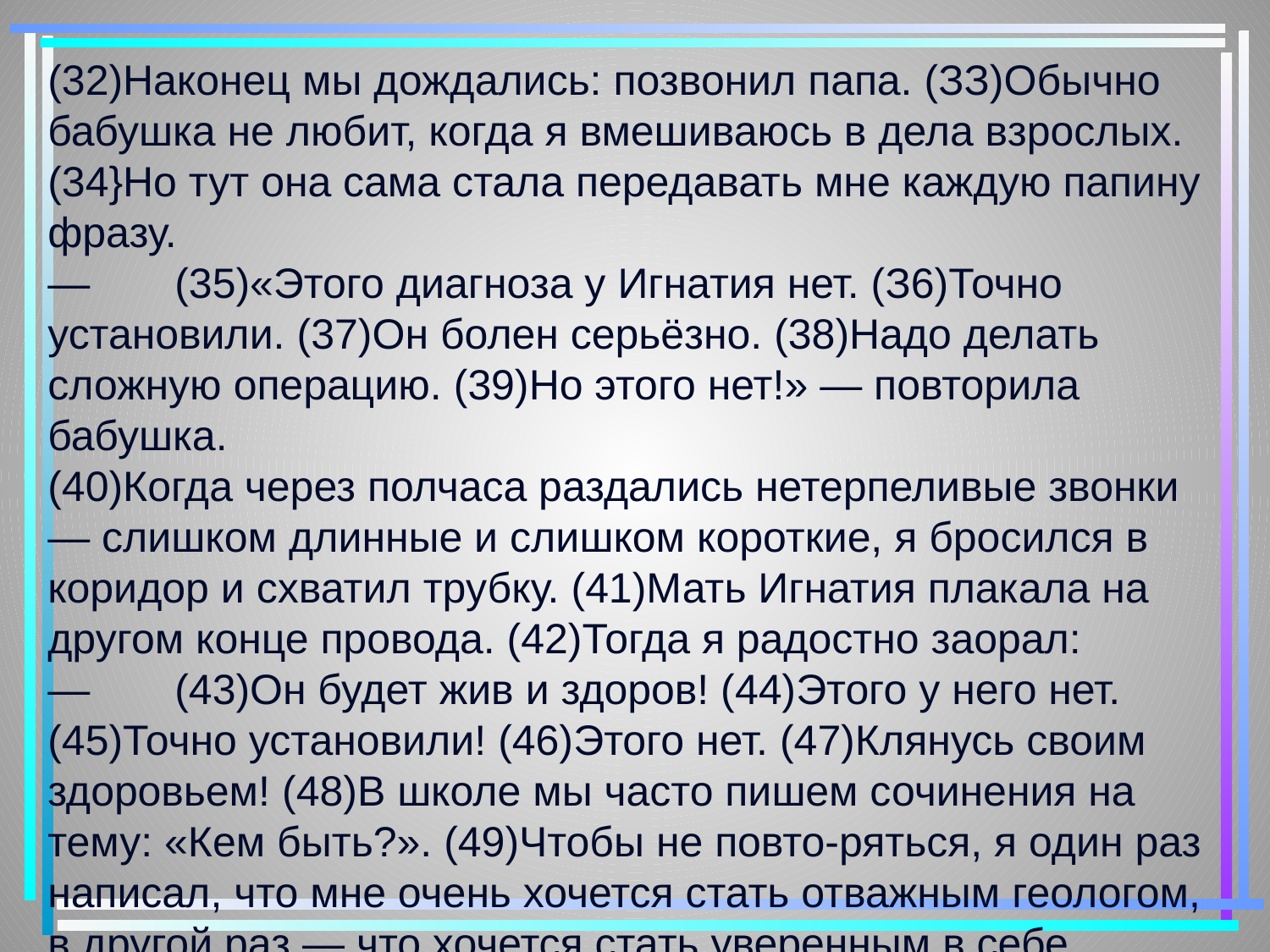

(32)Наконец мы дождались: позвонил папа. (ЗЗ)Обычно бабушка не любит, когда я вмешиваюсь в дела взрослых. (34}Но тут она сама стала передавать мне каждую папину фразу.
—	(35)«Этого диагноза у Игнатия нет. (З6)Точно установили. (37)Он болен серьёзно. (38)Надо делать сложную операцию. (39)Но этого нет!» — повторила бабушка.
(40)Когда через полчаса раздались нетерпеливые звонки — слишком длинные и слишком короткие, я бросился в коридор и схватил трубку. (41)Мать Игнатия плакала на другом конце провода. (42)Тогда я радостно заорал:
—	(43)Он будет жив и здоров! (44)Этого у него нет. (45)Точно установили! (46)Этого нет. (47)Клянусь своим здоровьем! (48)В школе мы часто пишем сочинения на тему: «Кем быть?». (49)Чтобы не повто-ряться, я один раз написал, что мне очень хочется стать отважным геологом, в другой раз — что хочется стать уверенным в себе биологом, а в третий — что отважным  космонавтом.  (50)Но  на самом  деле  я  ещё  не  выбрал профессии.